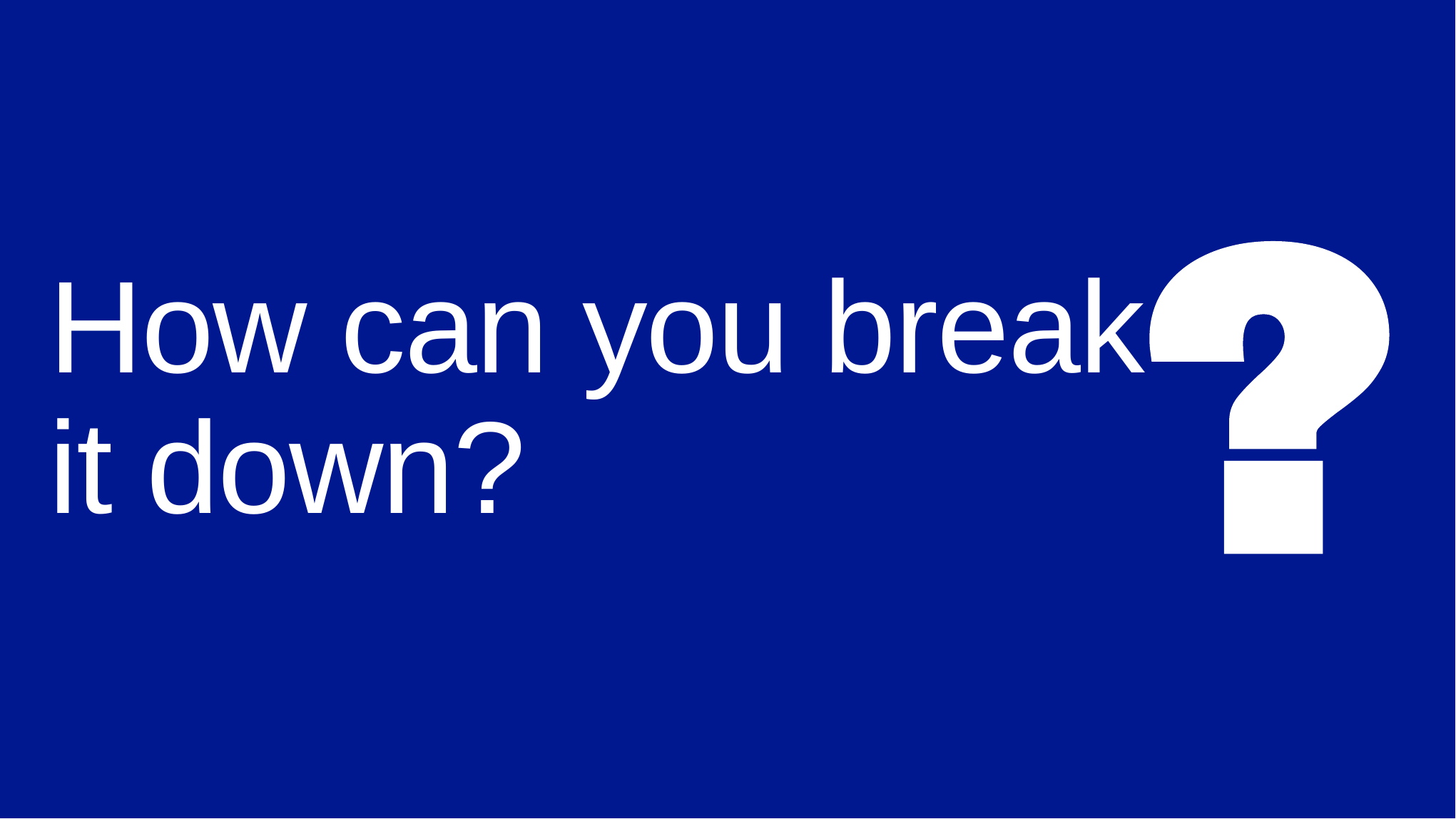

?
# How can you break it down?